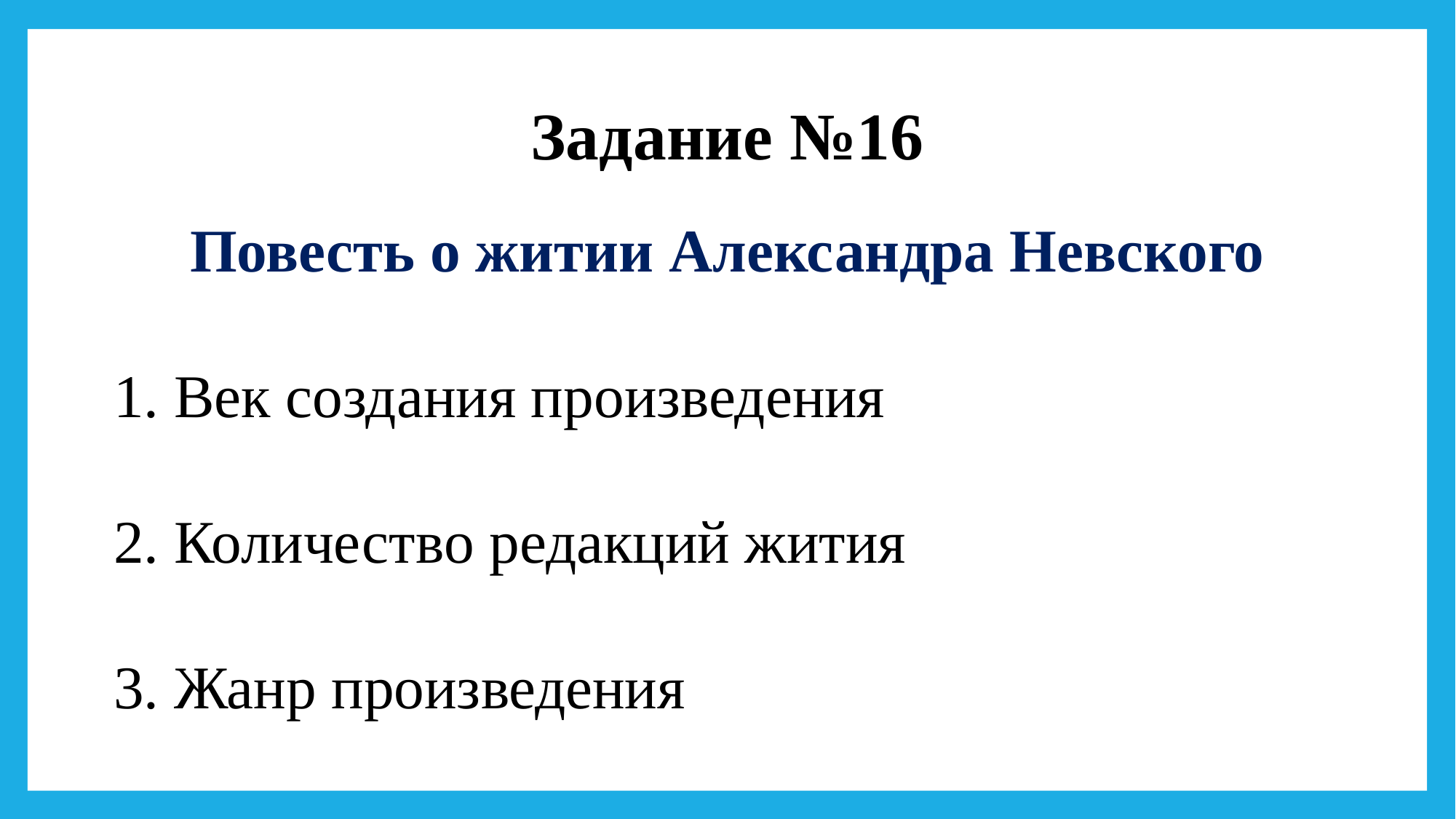

Задание №16
Повесть о житии Александра Невского

1. Век создания произведения

2. Количество редакций жития

3. Жанр произведения